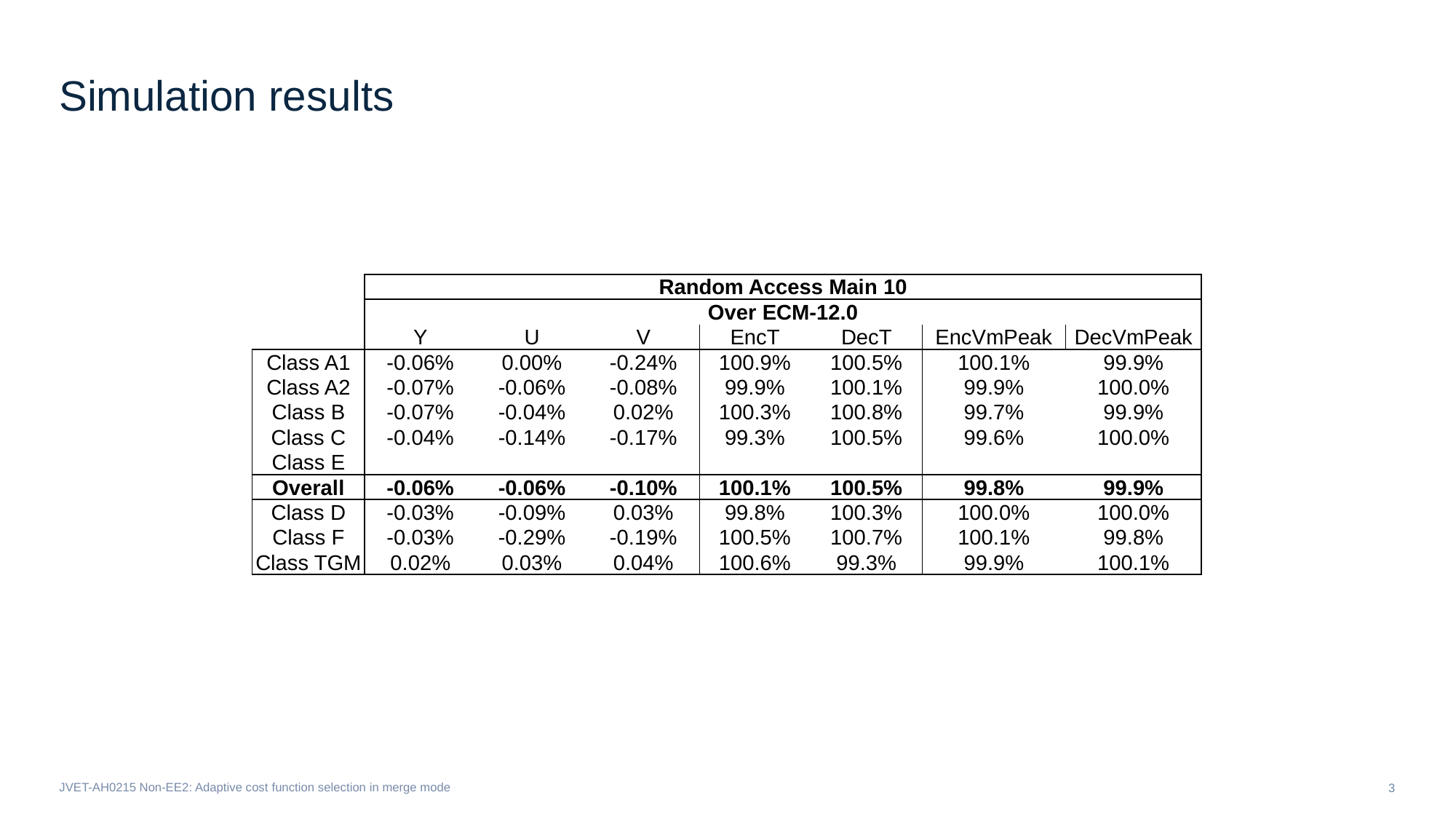

# Simulation results
|  | Random Access Main 10 |  |  |  |  |  |  |
| --- | --- | --- | --- | --- | --- | --- | --- |
|  | Over ECM-12.0 |  |  |  |  |  |  |
|  | Y | U | V | EncT | DecT | EncVmPeak | DecVmPeak |
| Class A1 | -0.06% | 0.00% | -0.24% | 100.9% | 100.5% | 100.1% | 99.9% |
| Class A2 | -0.07% | -0.06% | -0.08% | 99.9% | 100.1% | 99.9% | 100.0% |
| Class B | -0.07% | -0.04% | 0.02% | 100.3% | 100.8% | 99.7% | 99.9% |
| Class C | -0.04% | -0.14% | -0.17% | 99.3% | 100.5% | 99.6% | 100.0% |
| Class E |  |  |  |  |  |  |  |
| Overall | -0.06% | -0.06% | -0.10% | 100.1% | 100.5% | 99.8% | 99.9% |
| Class D | -0.03% | -0.09% | 0.03% | 99.8% | 100.3% | 100.0% | 100.0% |
| Class F | -0.03% | -0.29% | -0.19% | 100.5% | 100.7% | 100.1% | 99.8% |
| Class TGM | 0.02% | 0.03% | 0.04% | 100.6% | 99.3% | 99.9% | 100.1% |
JVET-AH0215 Non-EE2: Adaptive cost function selection in merge mode